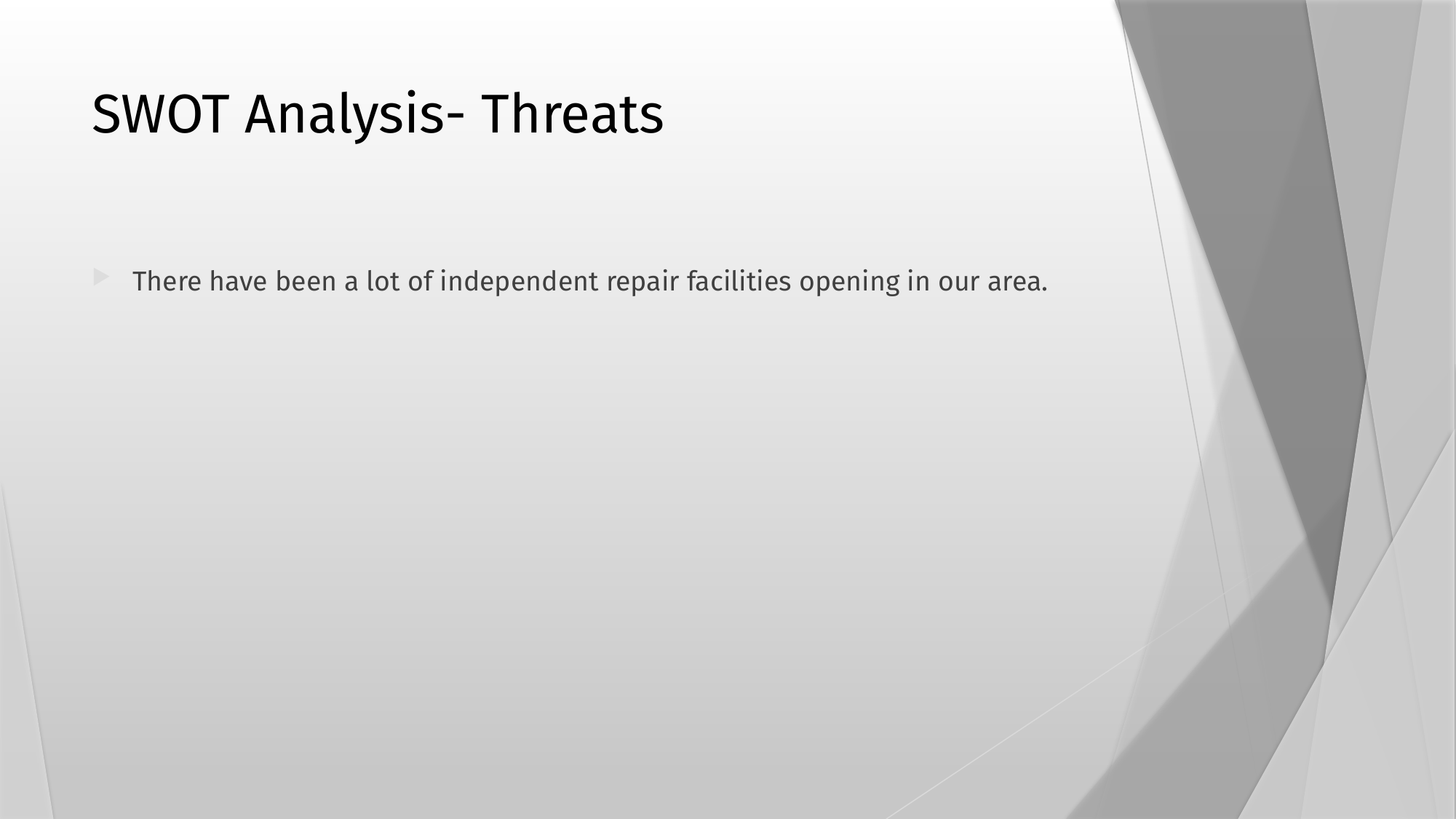

# SWOT Analysis- Threats
There have been a lot of independent repair facilities opening in our area.